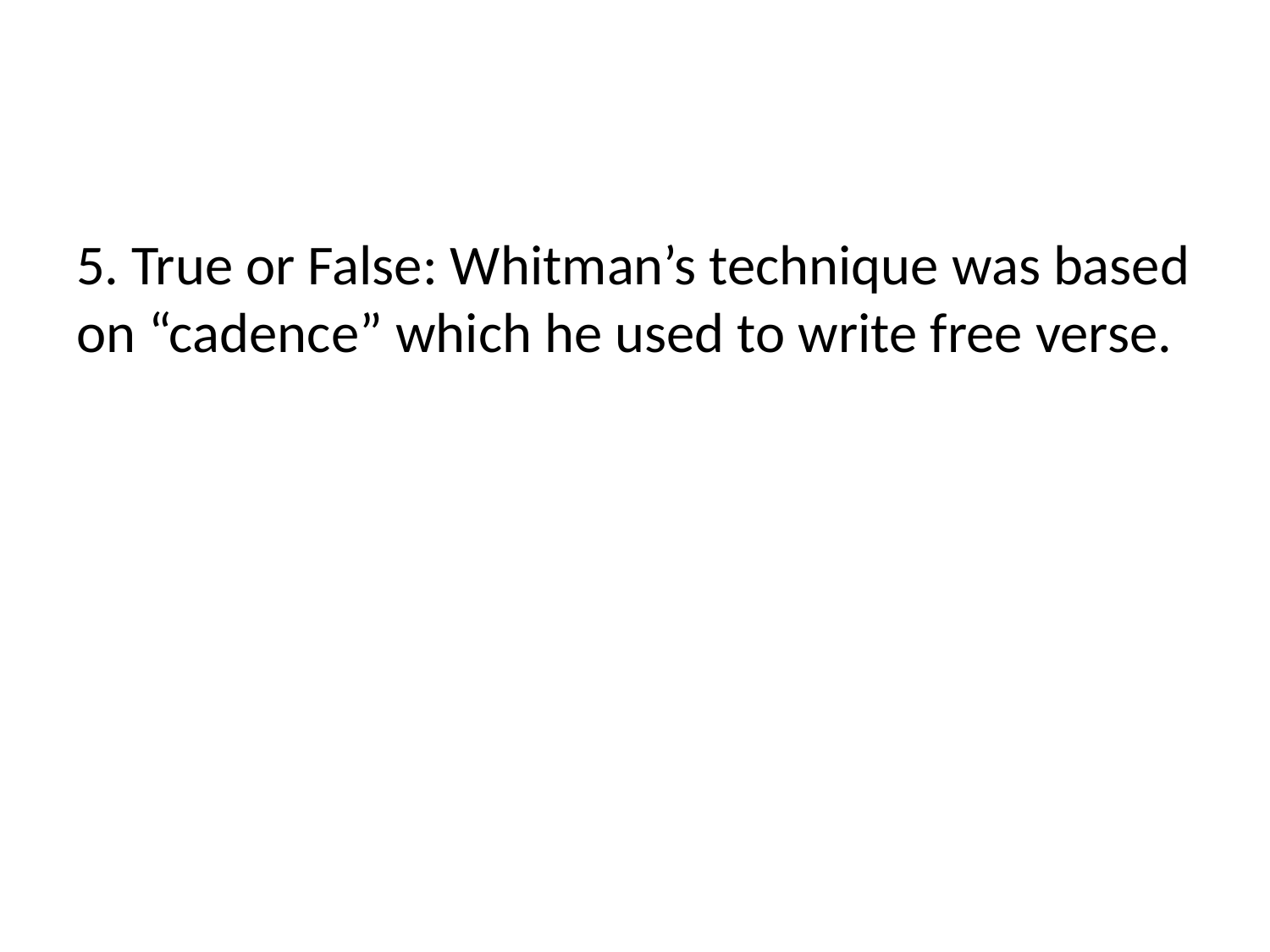

#
5. True or False: Whitman’s technique was based on “cadence” which he used to write free verse.